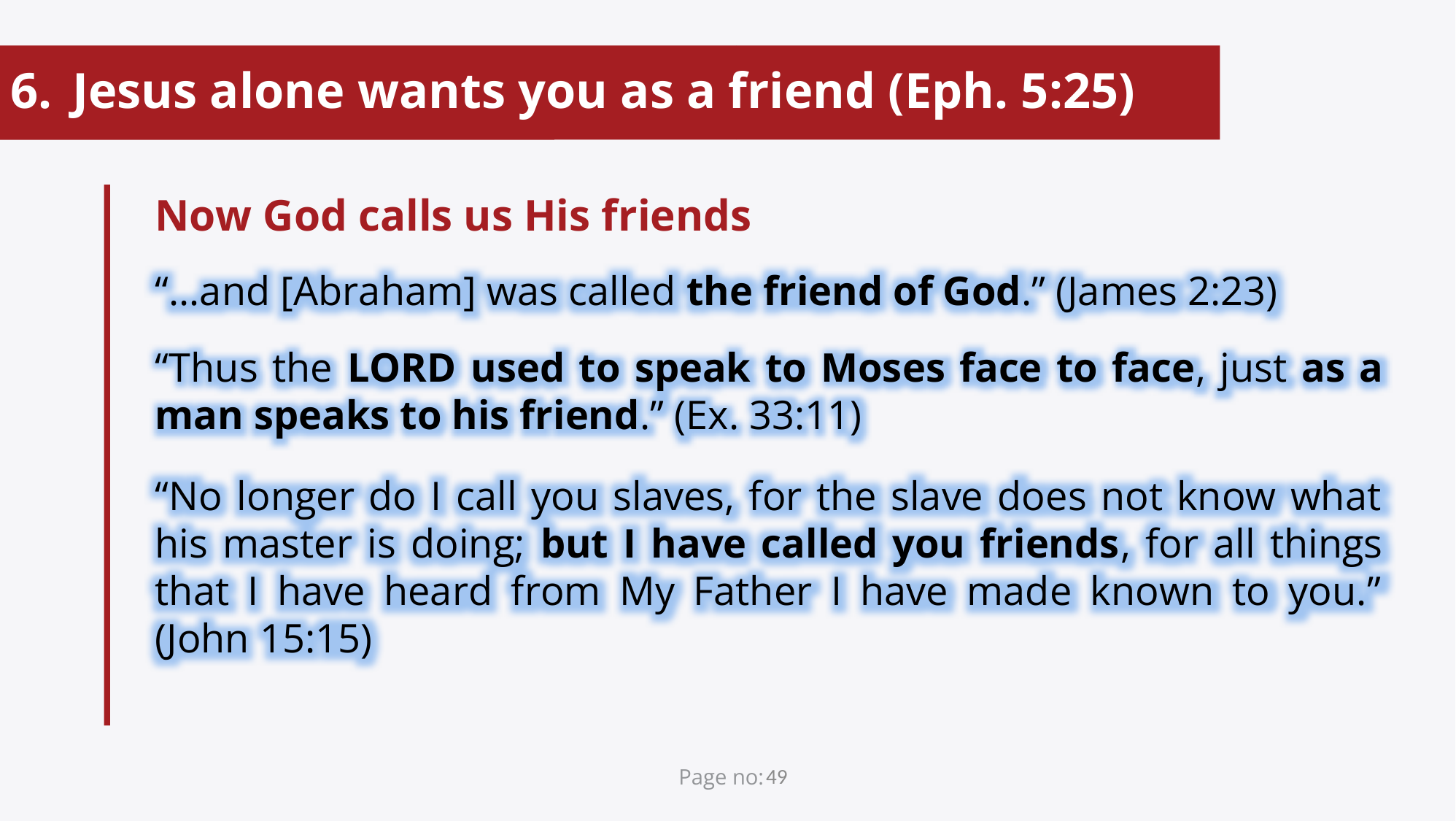

Jesus alone wants you as a friend (Eph. 5:25)

Now God calls us His friends
“…and [Abraham] was called the friend of God.” (James 2:23)
“Thus the Lord used to speak to Moses face to face, just as a man speaks to his friend.” (Ex. 33:11)
“No longer do I call you slaves, for the slave does not know what his master is doing; but I have called you friends, for all things that I have heard from My Father I have made known to you.” (John 15:15)